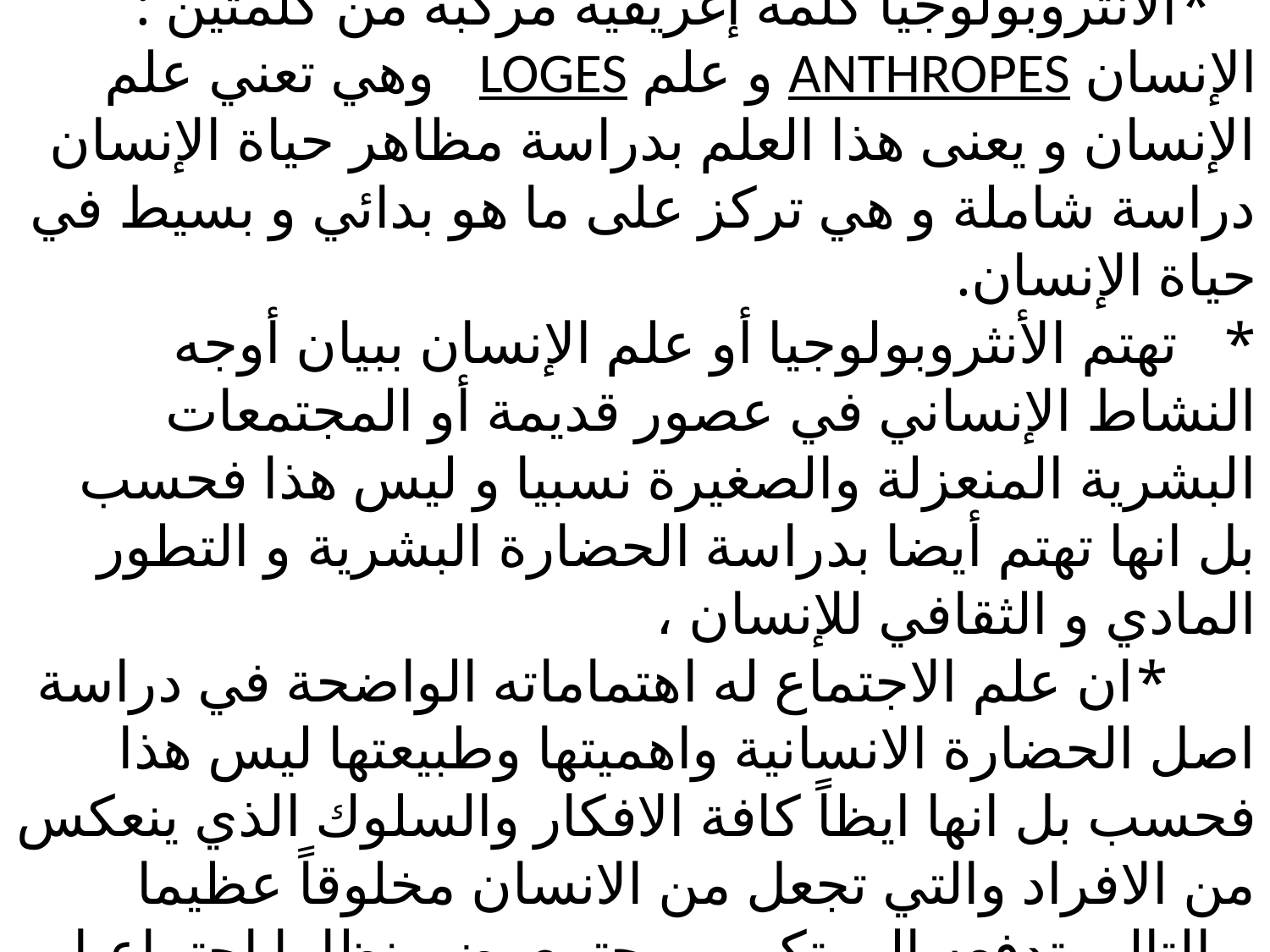

# ثانياً : علاقة علم الاجتماع بعلم الأنثروبولوجيا *الأنثروبولوجيا كلمة إغريقية مركبة من كلمتين : الإنسان ANTHROPES و علم LOGES   وهي تعني علم الإنسان و يعنى هذا العلم بدراسة مظاهر حياة الإنسان دراسة شاملة و هي تركز على ما هو بدائي و بسيط في حياة الإنسان. *   تهتم الأنثروبولوجيا أو علم الإنسان ببيان أوجه النشاط الإنساني في عصور قديمة أو المجتمعات البشرية المنعزلة والصغيرة نسبيا و ليس هذا فحسب بل انها تهتم أيضا بدراسة الحضارة البشرية و التطور المادي و الثقافي للإنسان ، *ان علم الاجتماع له اهتماماته الواضحة في دراسة اصل الحضارة الانسانية واهميتها وطبيعتها ليس هذا فحسب بل انها ايظاً كافة الافكار والسلوك الذي ينعكس من الافراد والتي تجعل من الانسان مخلوقاً عظيما وبالتالي تدفعه إلى تكوين مجتمع يضم نظاما اجتماعيا عجيباً .